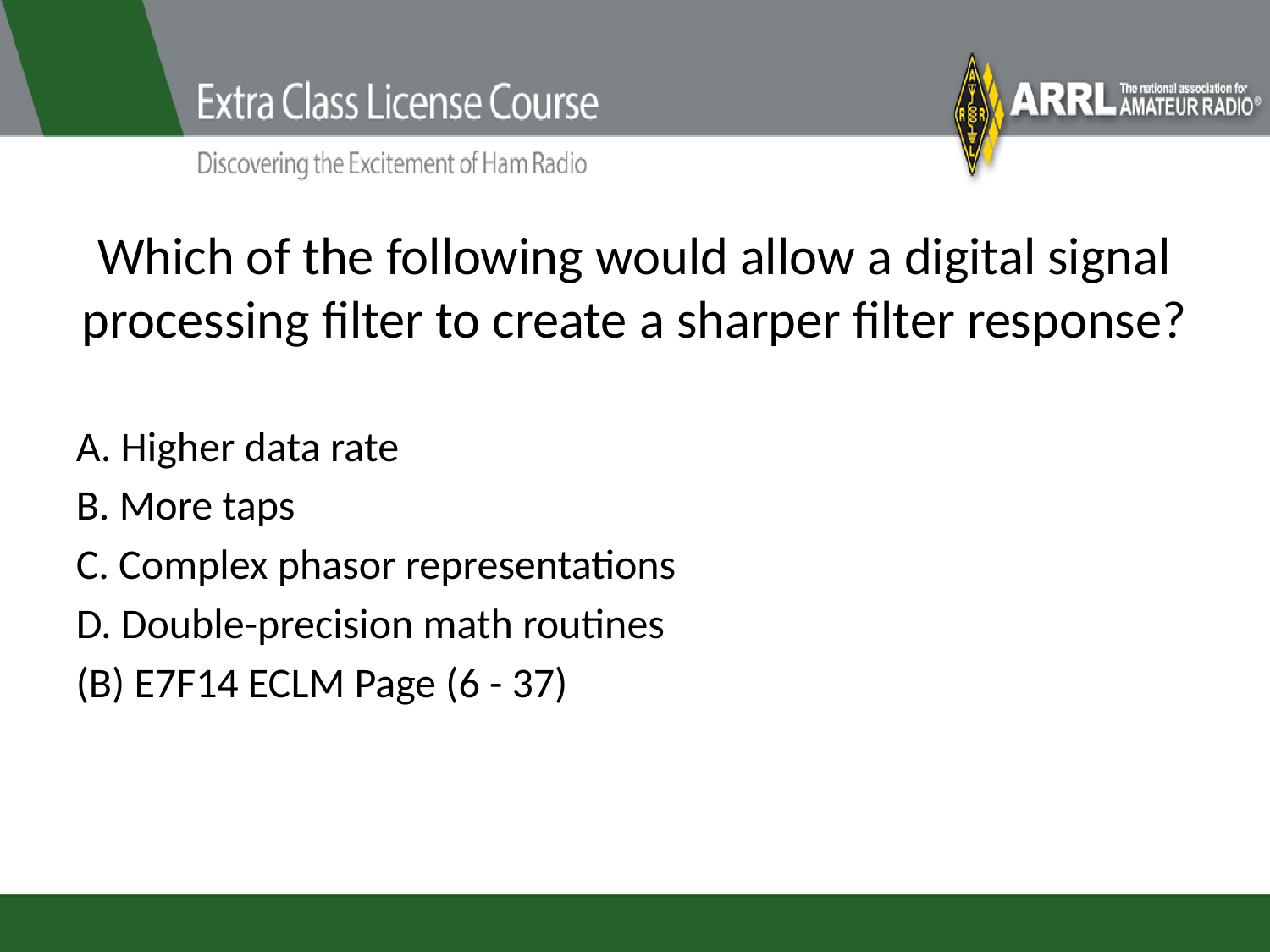

# Which of the following would allow a digital signal processing filter to create a sharper filter response?
A. Higher data rate
B. More taps
C. Complex phasor representations
D. Double-precision math routines
(B) E7F14 ECLM Page (6 - 37)